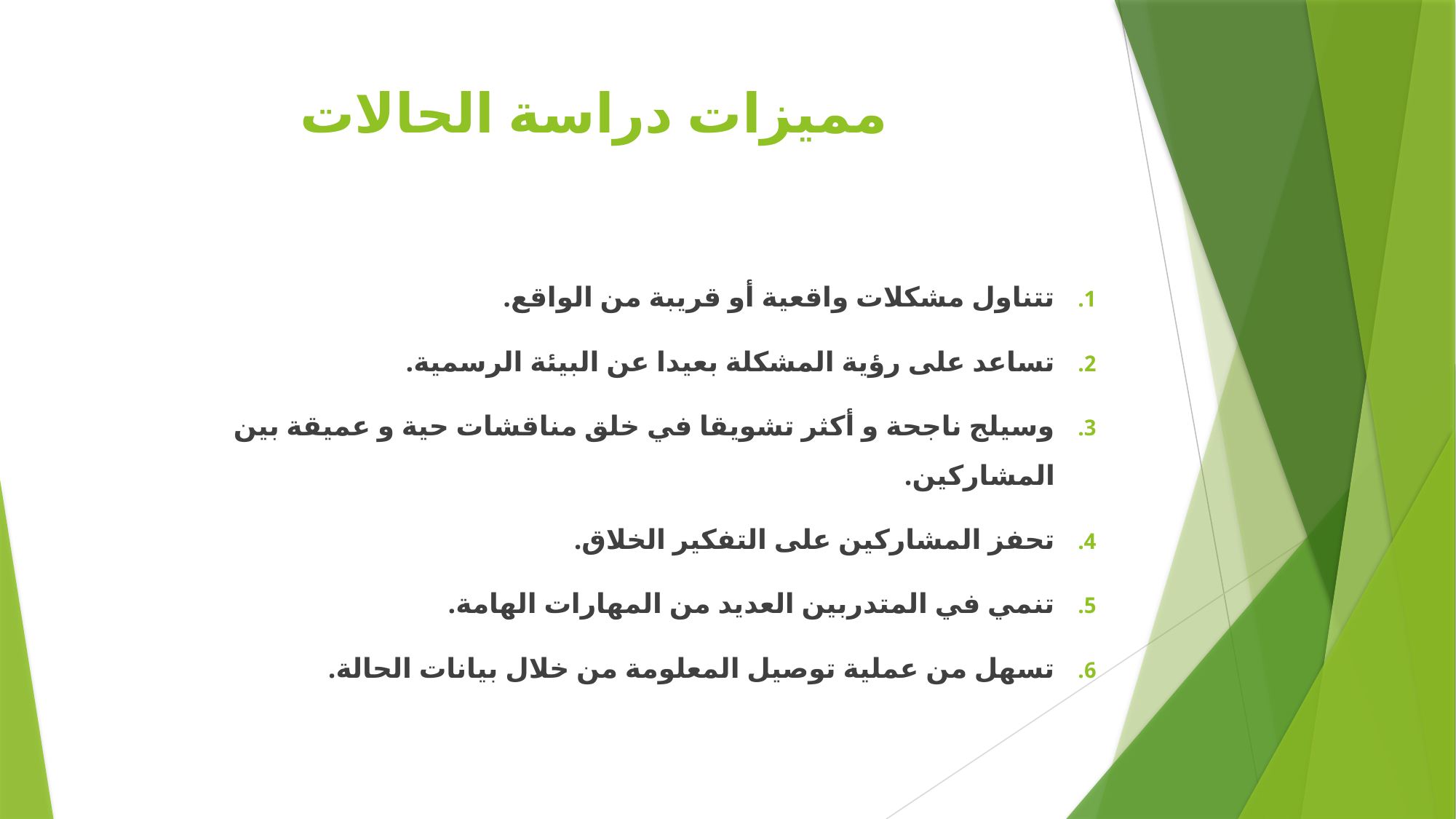

# مميزات دراسة الحالات
تتناول مشكلات واقعية أو قريبة من الواقع.
تساعد على رؤية المشكلة بعيدا عن البيئة الرسمية.
وسيلج ناجحة و أكثر تشويقا في خلق مناقشات حية و عميقة بين المشاركين.
تحفز المشاركين على التفكير الخلاق.
تنمي في المتدربين العديد من المهارات الهامة.
تسهل من عملية توصيل المعلومة من خلال بيانات الحالة.